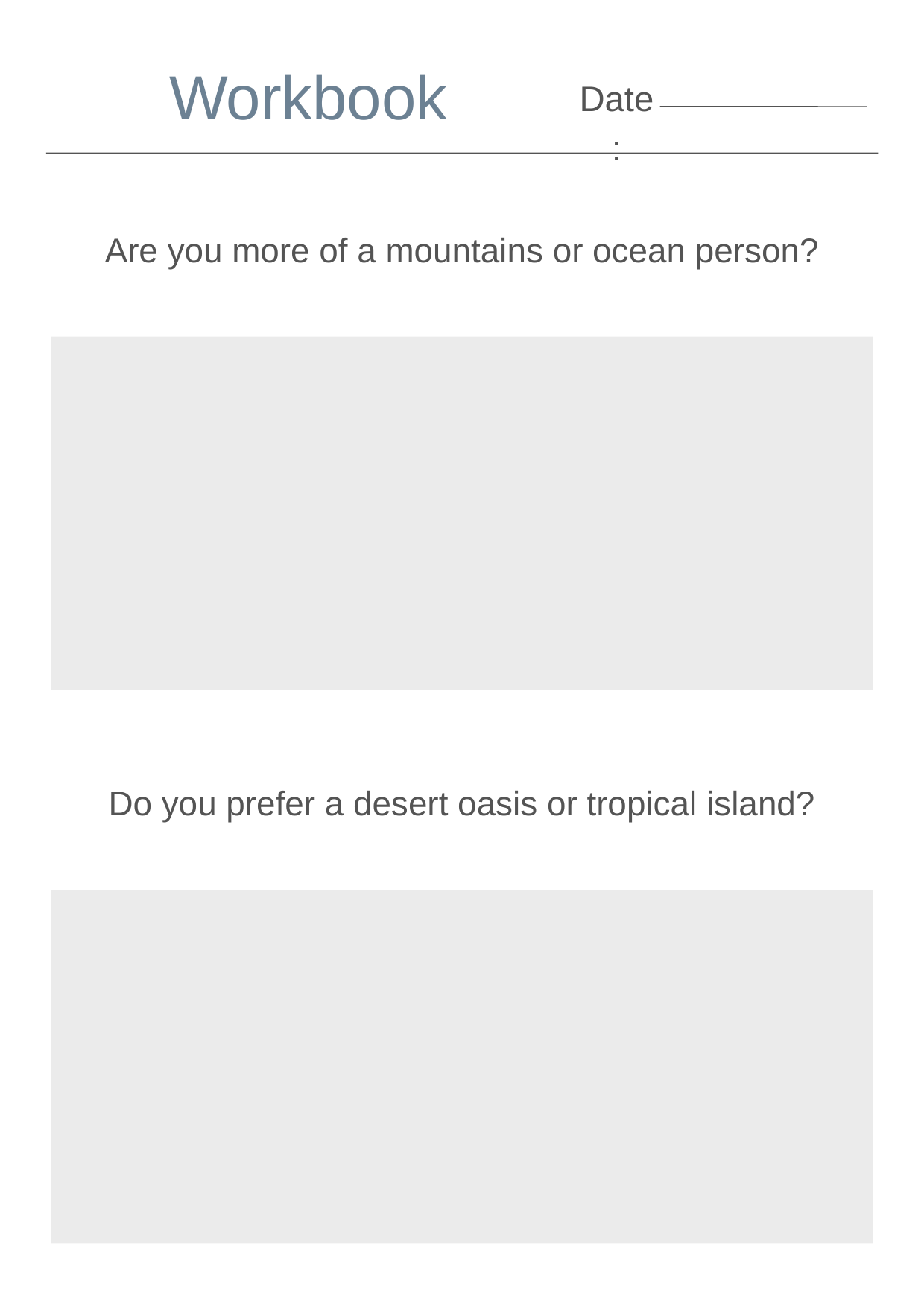

Workbook
Date:

Are you more of a mountains or ocean person?

Do you prefer a desert oasis or tropical island?